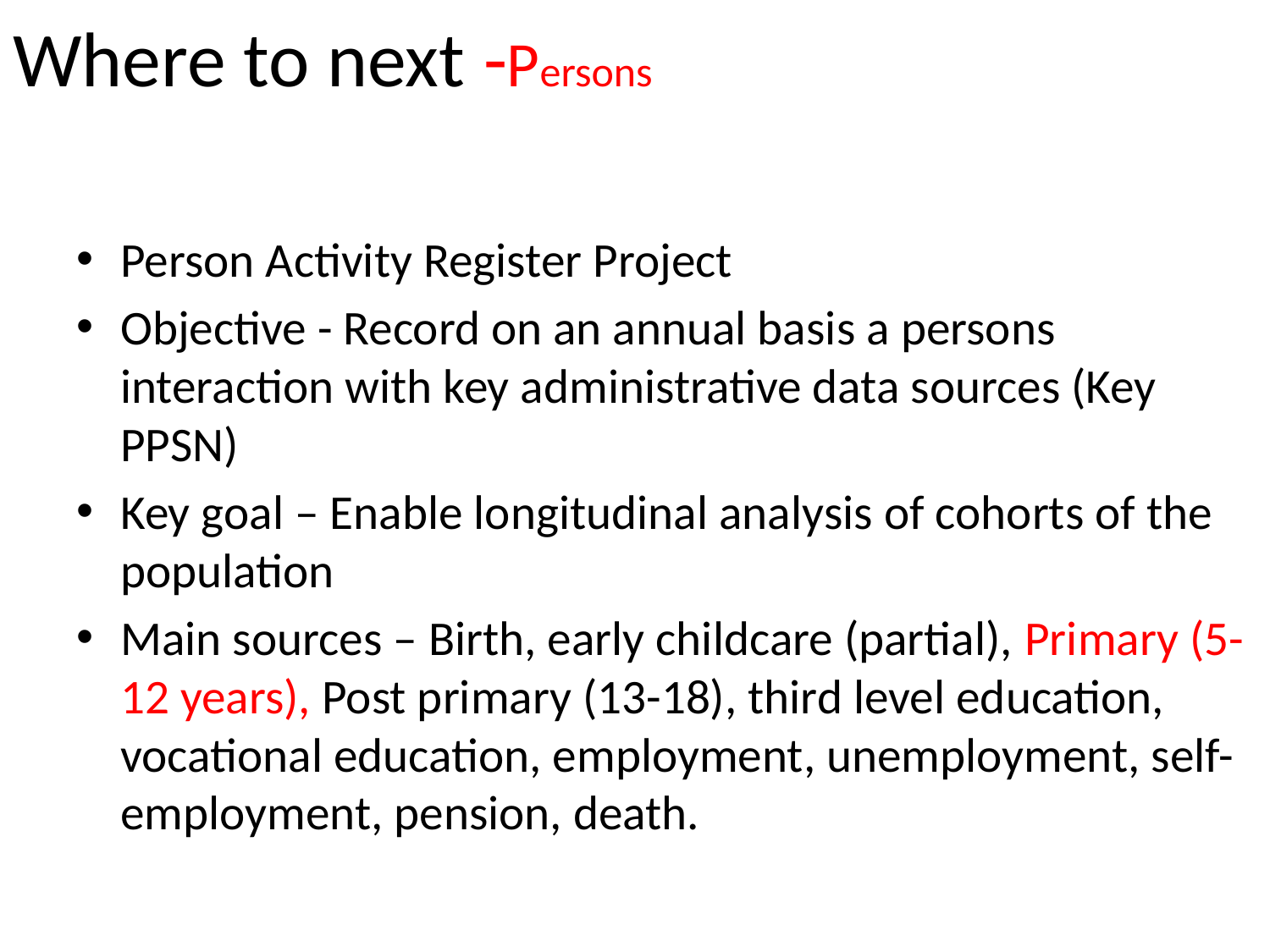

# Where to next -Persons
Person Activity Register Project
Objective - Record on an annual basis a persons interaction with key administrative data sources (Key PPSN)
Key goal – Enable longitudinal analysis of cohorts of the population
Main sources – Birth, early childcare (partial), Primary (5-12 years), Post primary (13-18), third level education, vocational education, employment, unemployment, self-employment, pension, death.